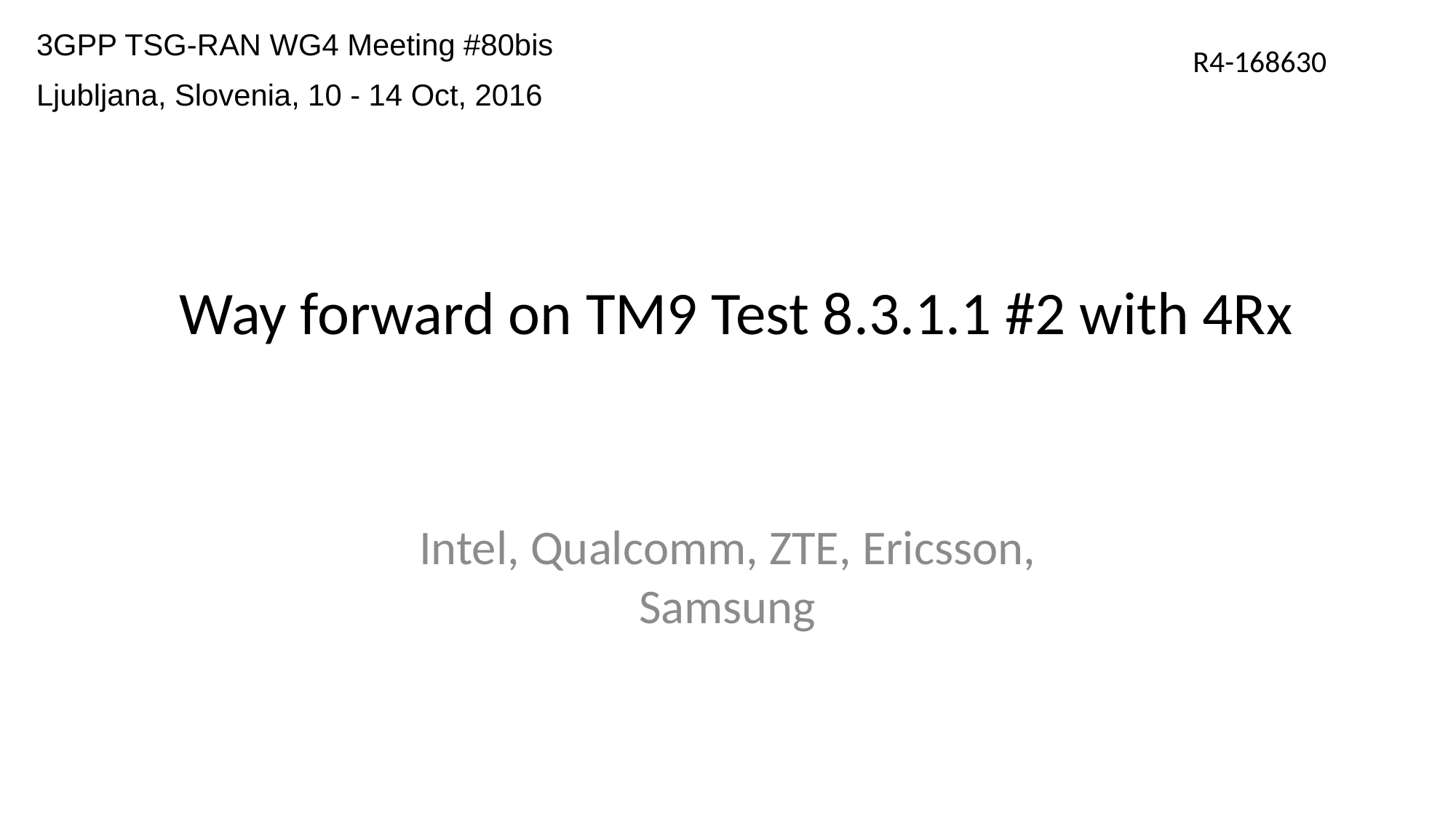

3GPP TSG-RAN WG4 Meeting #80bis
Ljubljana, Slovenia, 10 - 14 Oct, 2016
R4-168630
# Way forward on TM9 Test 8.3.1.1 #2 with 4Rx
Intel, Qualcomm, ZTE, Ericsson, Samsung